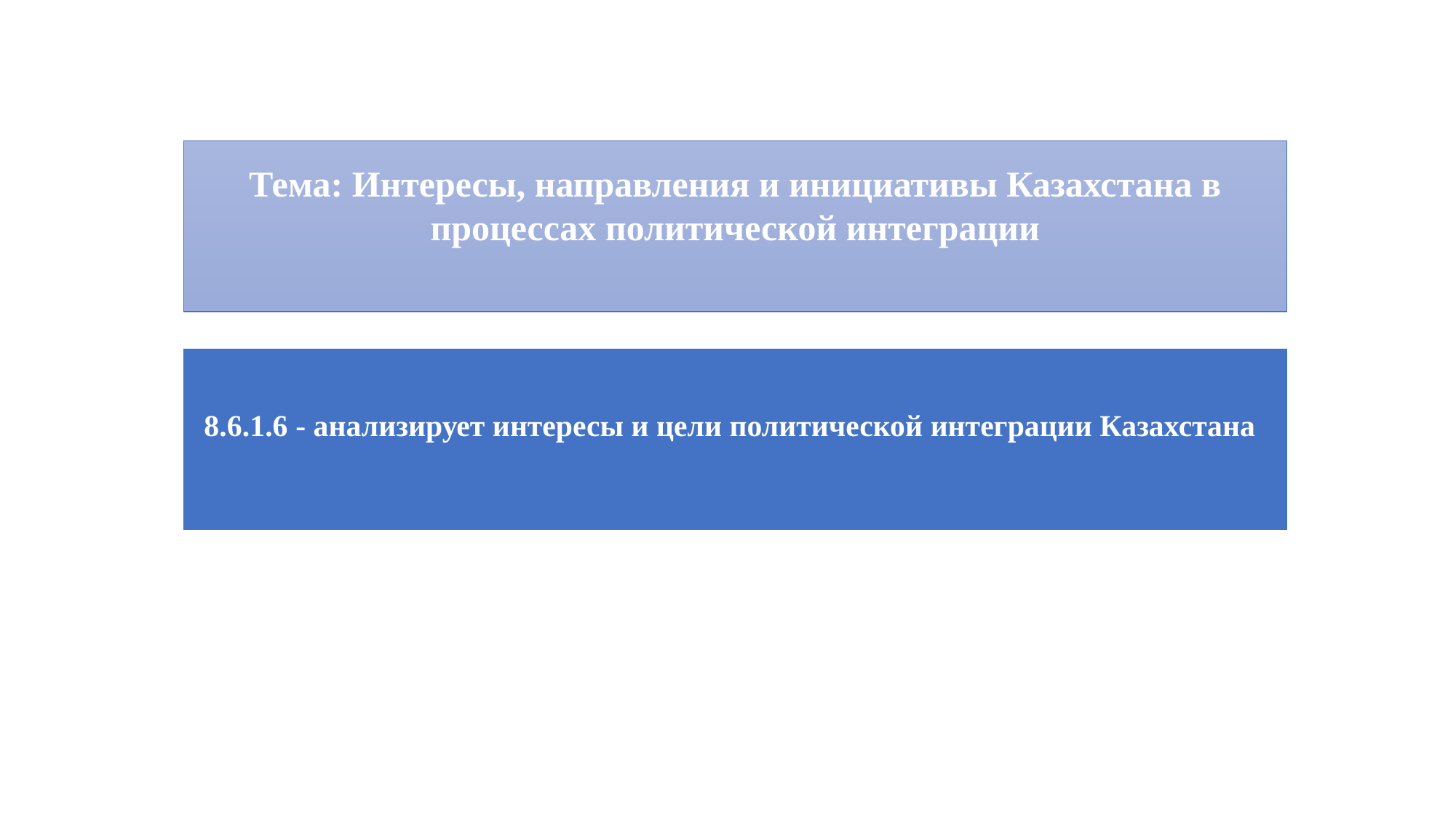

Тема: Интересы, направления и инициативы Казахстана в процессах политической интеграции
| 8.6.1.6 - анализирует интересы и цели политической интеграции Казахстана |
| --- |